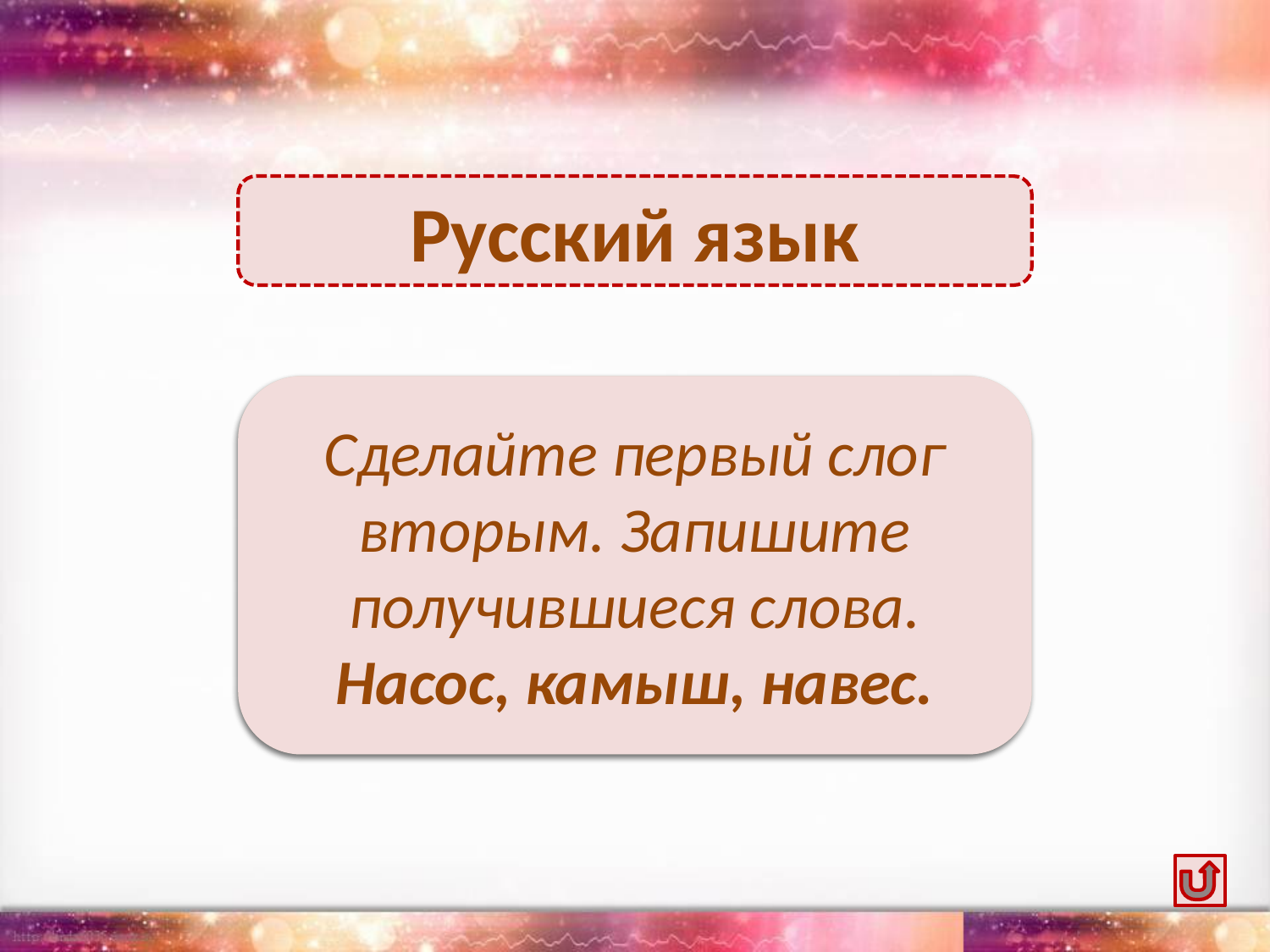

Русский язык
Сосна, мышка, весна.
Сделайте первый слог вторым. Запишите получившиеся слова.
Насос, камыш, навес.